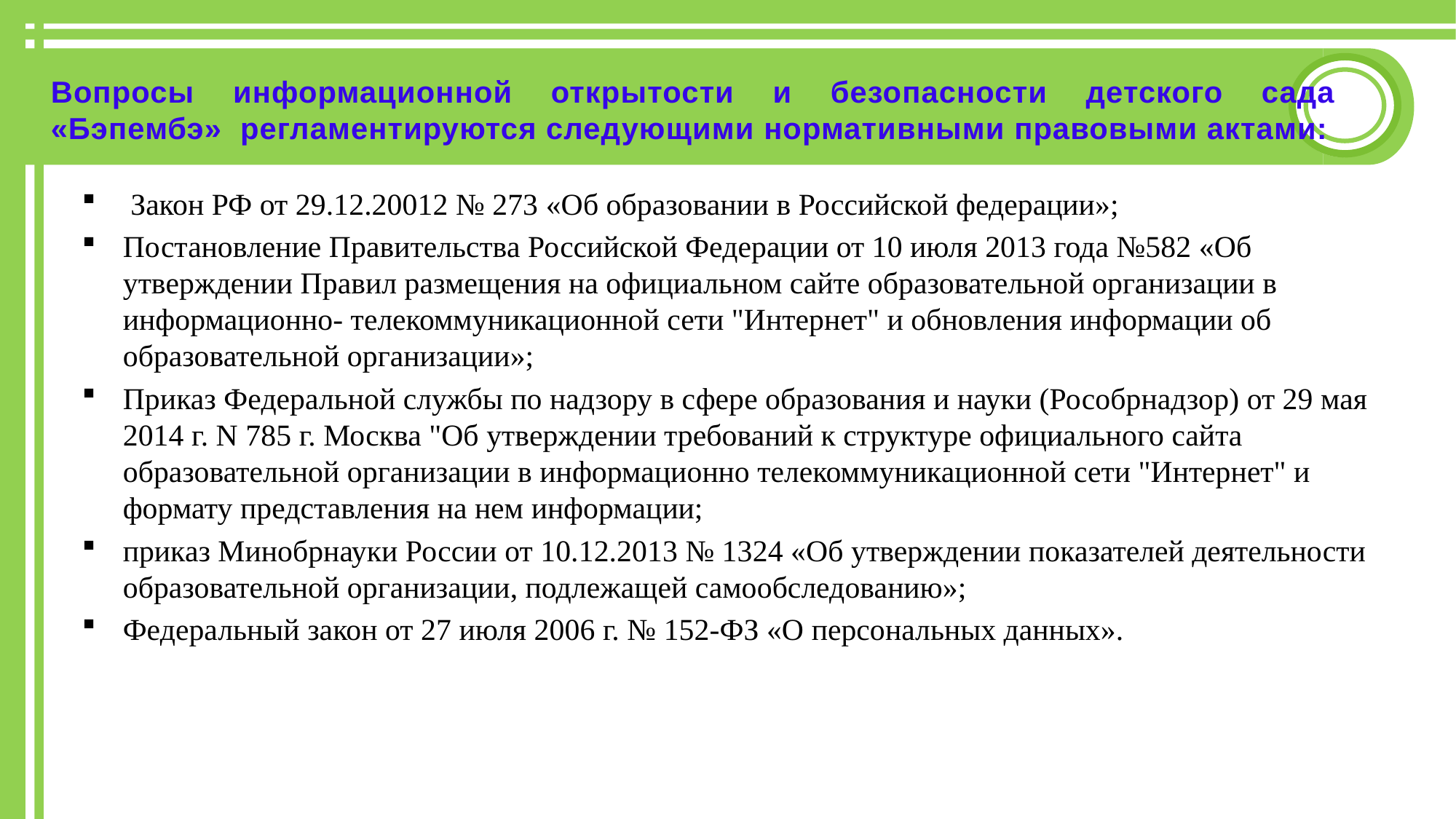

# Вопросы информационной открытости и безопасности детского сада «Бэпембэ»  регламентируются следующими нормативными правовыми актами:
 Закон РФ от 29.12.20012 № 273 «Об образовании в Российской федерации»;
Постановление Правительства Российской Федерации от 10 июля 2013 года №582 «Об утверждении Правил размещения на официальном сайте образовательной организации в информационно- телекоммуникационной сети "Интернет" и обновления информации об образовательной организации»;
Приказ Федеральной службы по надзору в сфере образования и науки (Рособрнадзор) от 29 мая 2014 г. N 785 г. Москва "Об утверждении требований к структуре официального сайта образовательной организации в информационно телекоммуникационной сети "Интернет" и формату представления на нем информации;
приказ Минобрнауки России от 10.12.2013 № 1324 «Об утверждении показателей деятельности образовательной организации, подлежащей самообследованию»;
Федеральный закон от 27 июля 2006 г. № 152-ФЗ «О персональных данных».